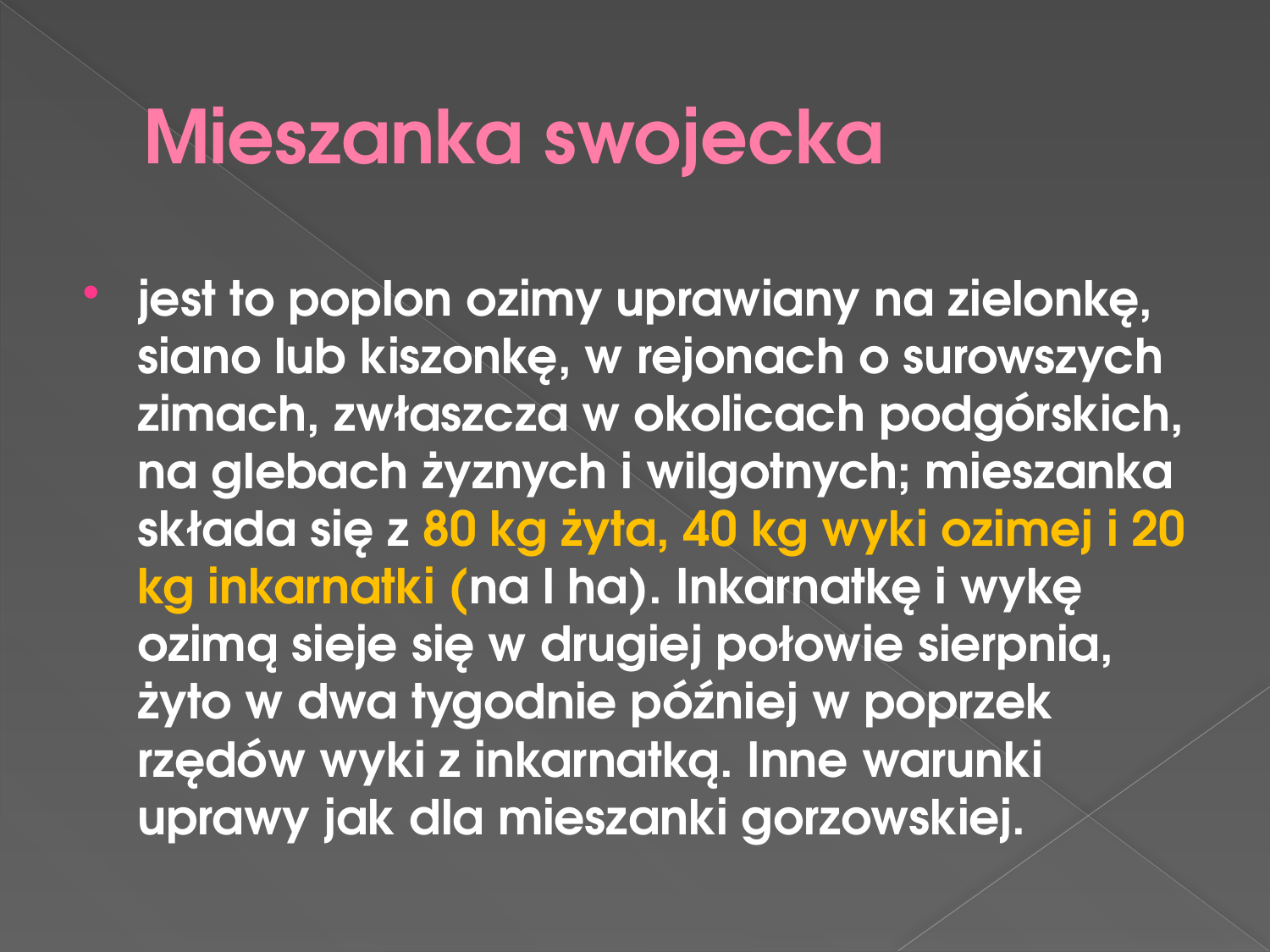

# Mieszanka swojecka
jest to poplon ozimy uprawiany na zielonkę, siano lub kiszonkę, w rejonach o surowszych zimach, zwłaszcza w okolicach podgórskich, na glebach żyznych i wilgotnych; mieszanka składa się z 80 kg żyta, 40 kg wyki ozimej i 20 kg inkarnatki (na l ha). Inkarnatkę i wykę ozimą sieje się w drugiej połowie sierpnia, żyto w dwa tygodnie później w poprzek rzędów wyki z inkarnatką. Inne warunki uprawy jak dla mieszanki gorzowskiej.